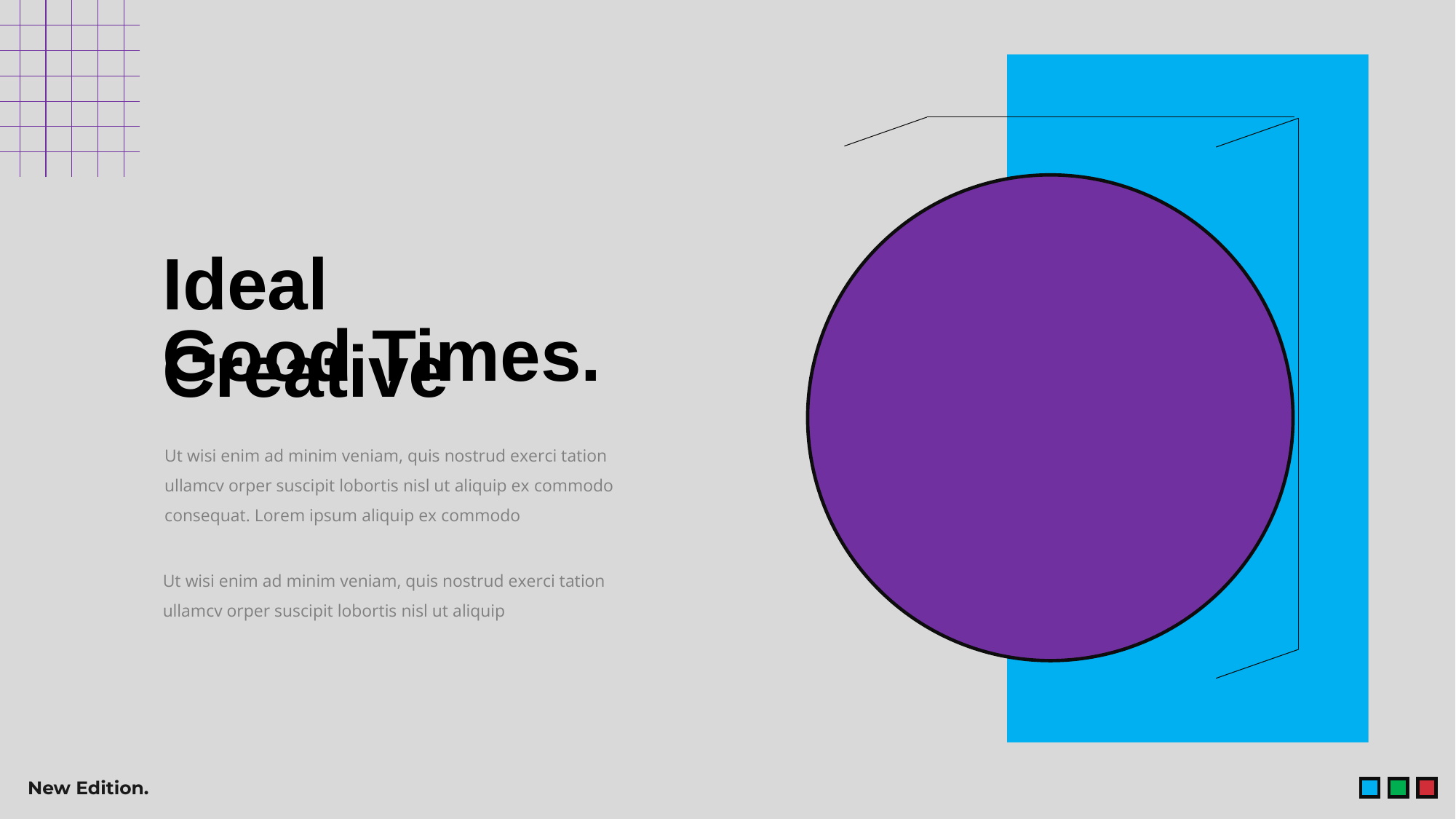

Ideal Creative
Good Times.
Ut wisi enim ad minim veniam, quis nostrud exerci tation ullamcv orper suscipit lobortis nisl ut aliquip ex commodo consequat. Lorem ipsum aliquip ex commodo
Ut wisi enim ad minim veniam, quis nostrud exerci tation ullamcv orper suscipit lobortis nisl ut aliquip
New Edition.